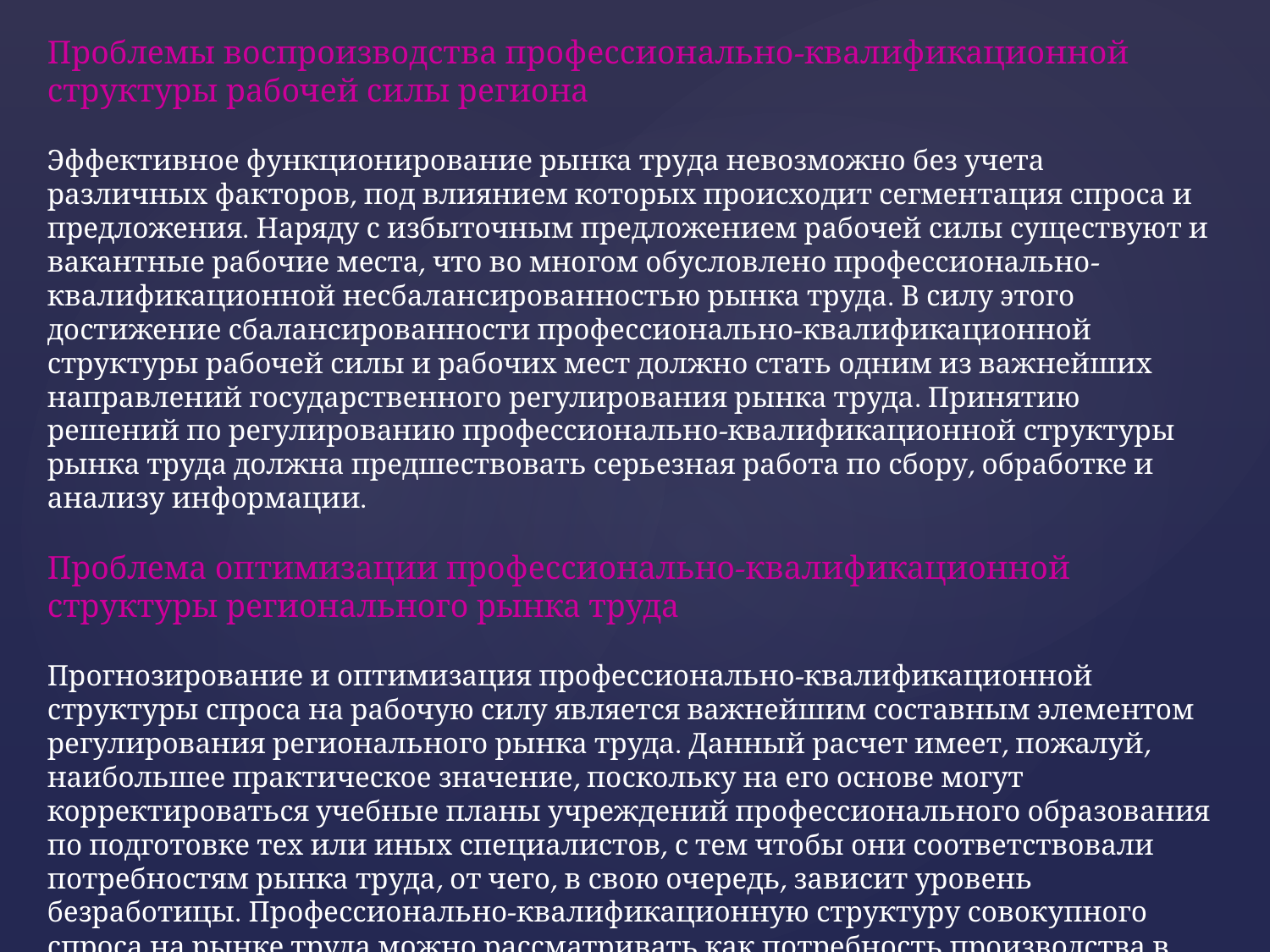

Проблемы воспроизводства профессионально-квалификационной структуры рабочей силы региона

Эффективное функционирование рынка труда невозможно без учета различных факторов, под влиянием которых происходит сегментация спроса и предложения. Наряду с избыточным предложением рабочей силы существуют и вакантные рабочие места, что во многом обусловлено профессионально-квалификационной несбалансированностью рынка труда. В силу этого достижение сбалансированности профессионально-квалификационной структуры рабочей силы и рабочих мест должно стать одним из важнейших направлений государственного регулирования рынка труда. Принятию решений по регулированию профессионально-квалификационной структуры рынка труда должна предшествовать серьезная работа по сбору, обработке и анализу информации.

Проблема оптимизации профессионально-квалификационной структуры регионального рынка труда

Прогнозирование и оптимизация профессионально-квалификационной структуры спроса на рабочую силу является важнейшим составным элементом регулирования регионального рынка труда. Данный расчет имеет, пожалуй, наибольшее практическое значение, поскольку на его основе могут корректироваться учебные планы учреждений профессионального образования по подготовке тех или иных специалистов, с тем чтобы они соответствовали потребностям рынка труда, от чего, в свою очередь, зависит уровень безработицы. Профессионально-квалификационную структуру совокупного спроса на рынке труда можно рассматривать как потребность производства в работниках определенного уровня образования и профессиональной подготовки